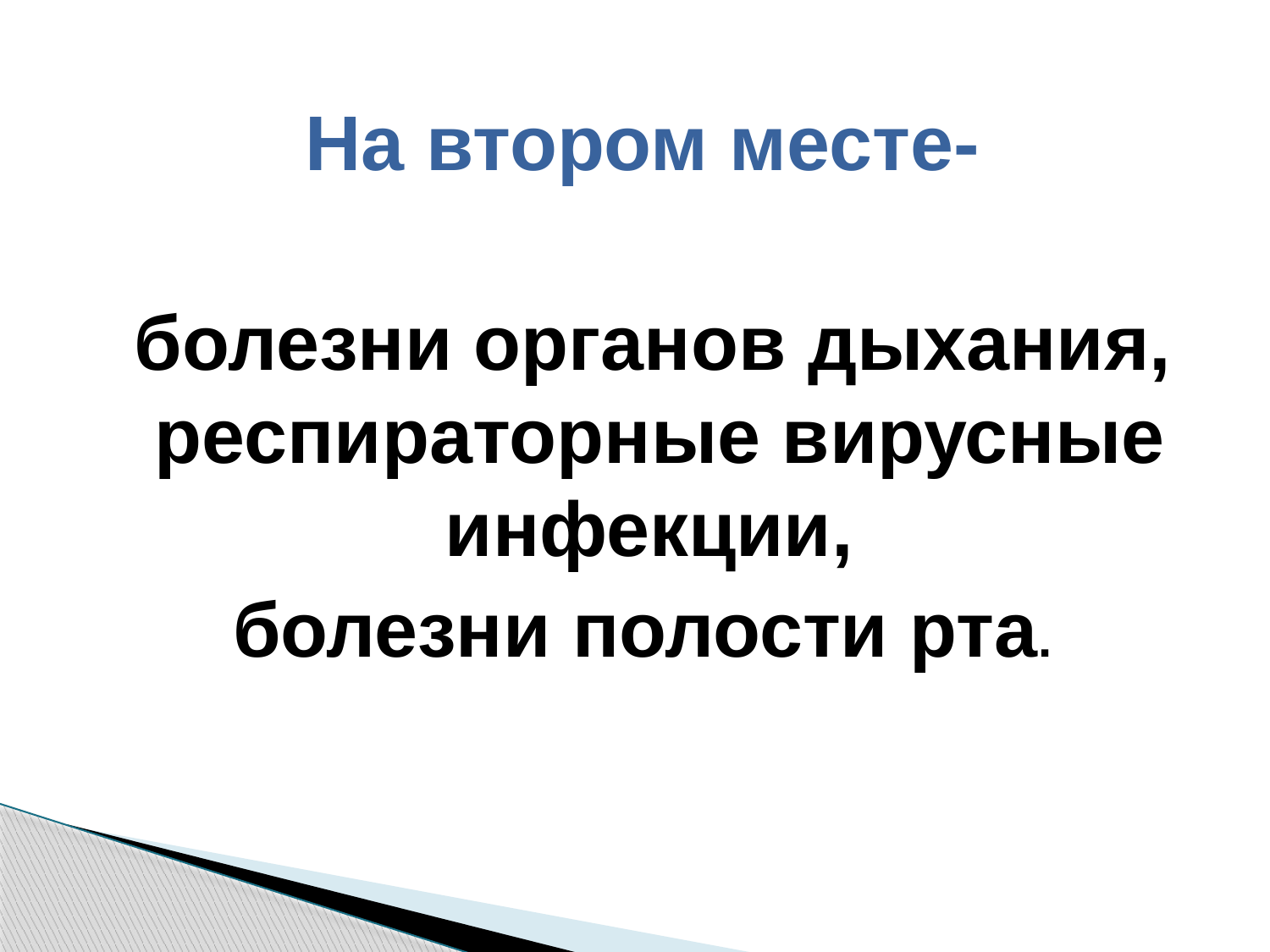

На втором месте-

 болезни органов дыхания, респираторные вирусные инфекции,
болезни полости рта.